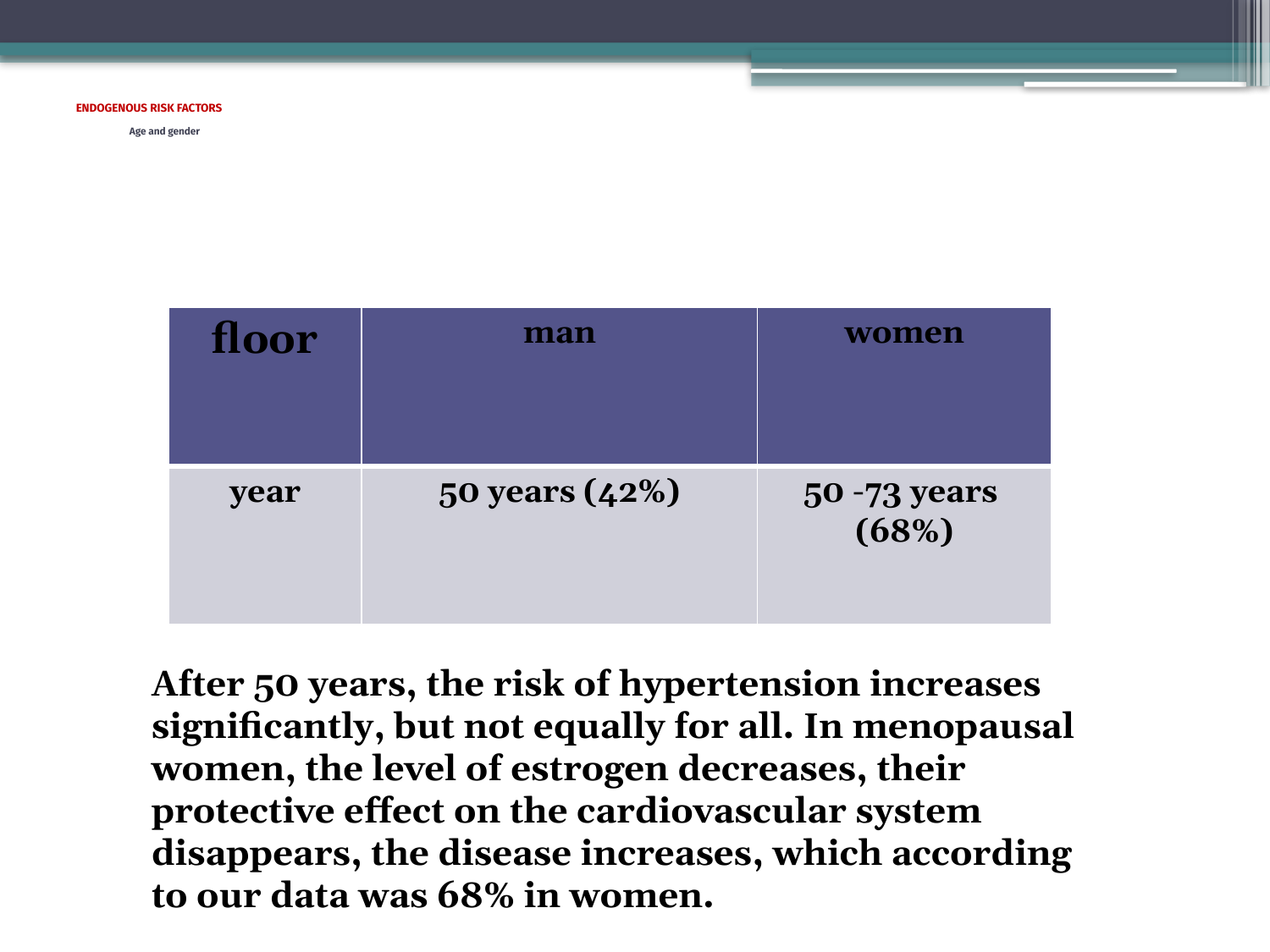

# ENDOGENOUS RISK FACTORS Age and gender
| floor | man | women |
| --- | --- | --- |
| year | 50 years (42%) | 50 -73 years (68%) |
After 50 years, the risk of hypertension increases significantly, but not equally for all. In menopausal women, the level of estrogen decreases, their protective effect on the cardiovascular system disappears, the disease increases, which according to our data was 68% in women.